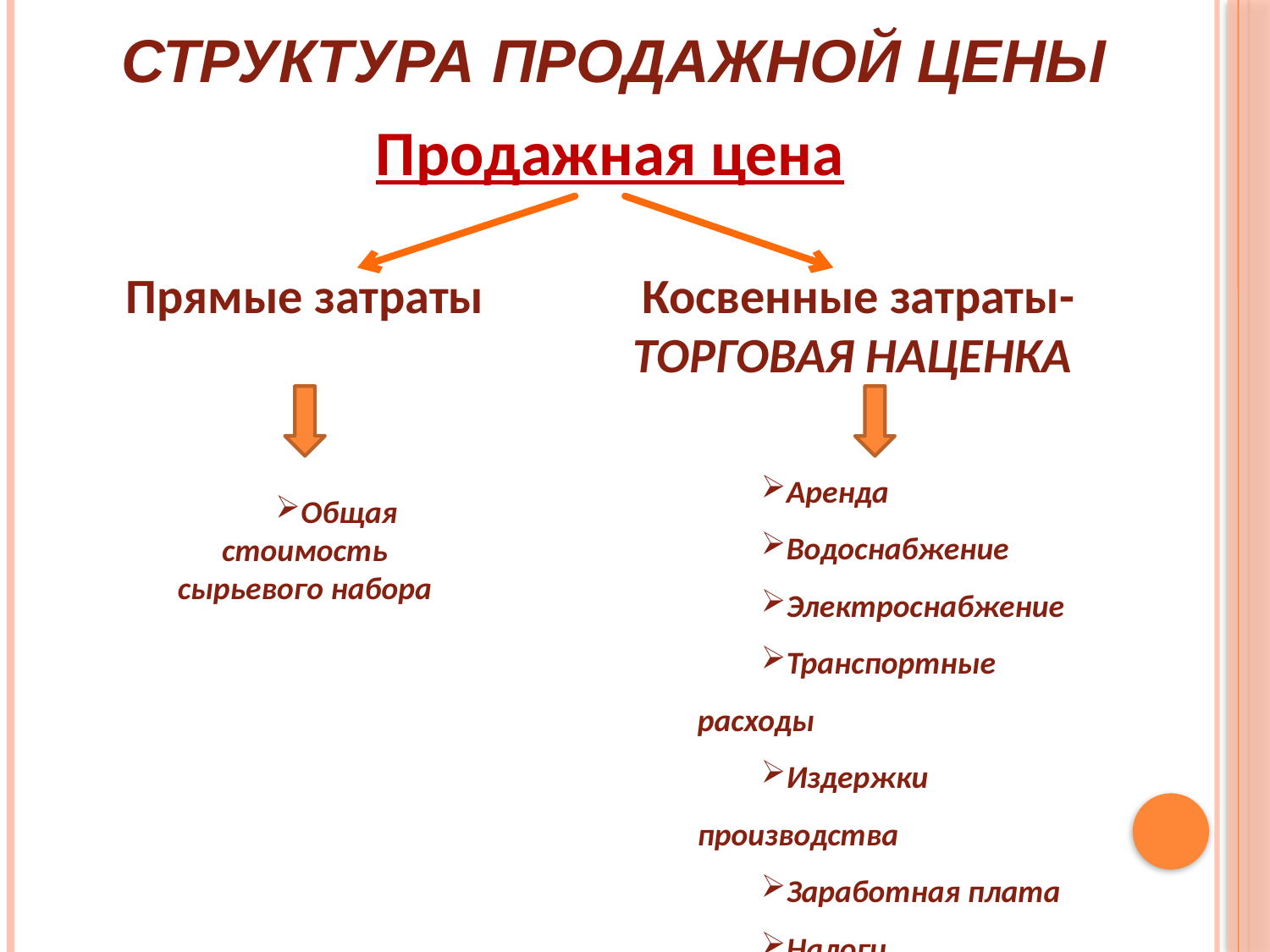

# Структура продажной цены
Продажная цена
Прямые затраты
Косвенные затраты-
ТОРГОВАЯ НАЦЕНКА

Аренда
Водоснабжение
Электроснабжение
Транспортные расходы
Издержки производства
Заработная плата
Налоги
Прибыль
Общая стоимость сырьевого набора